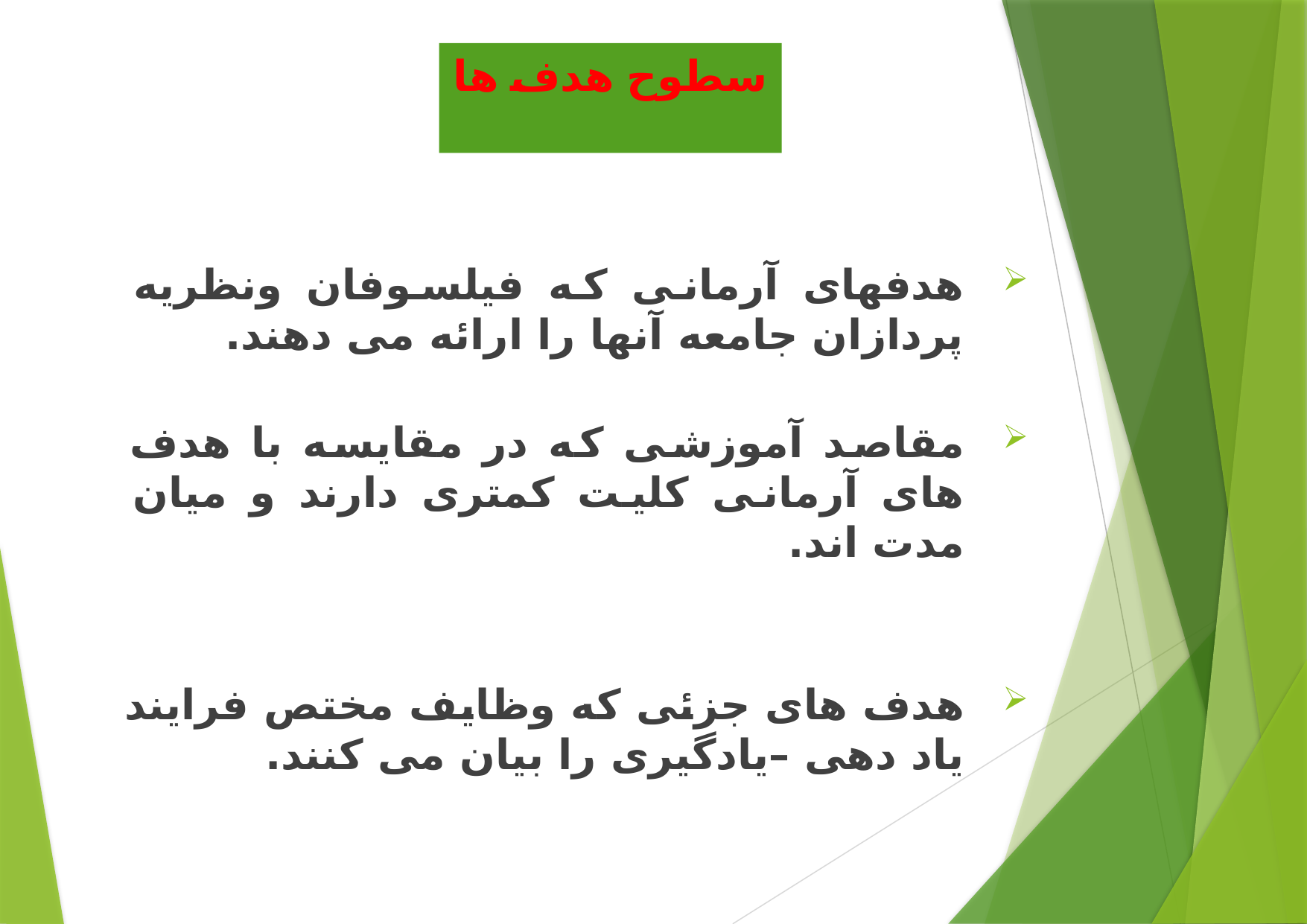

# سطوح هدف ها

هدفهای آرمانی که فیلسوفان ونظریه پردازان جامعه آنها را ارائه می دهند.

مقاصد آموزشی که در مقایسه با هدف های آرمانی کلیت کمتری دارند و میان مدت اند.

هدف های جزئی که وظایف مختص فرایند یاد دهی –یادگیری را بیان می کنند.